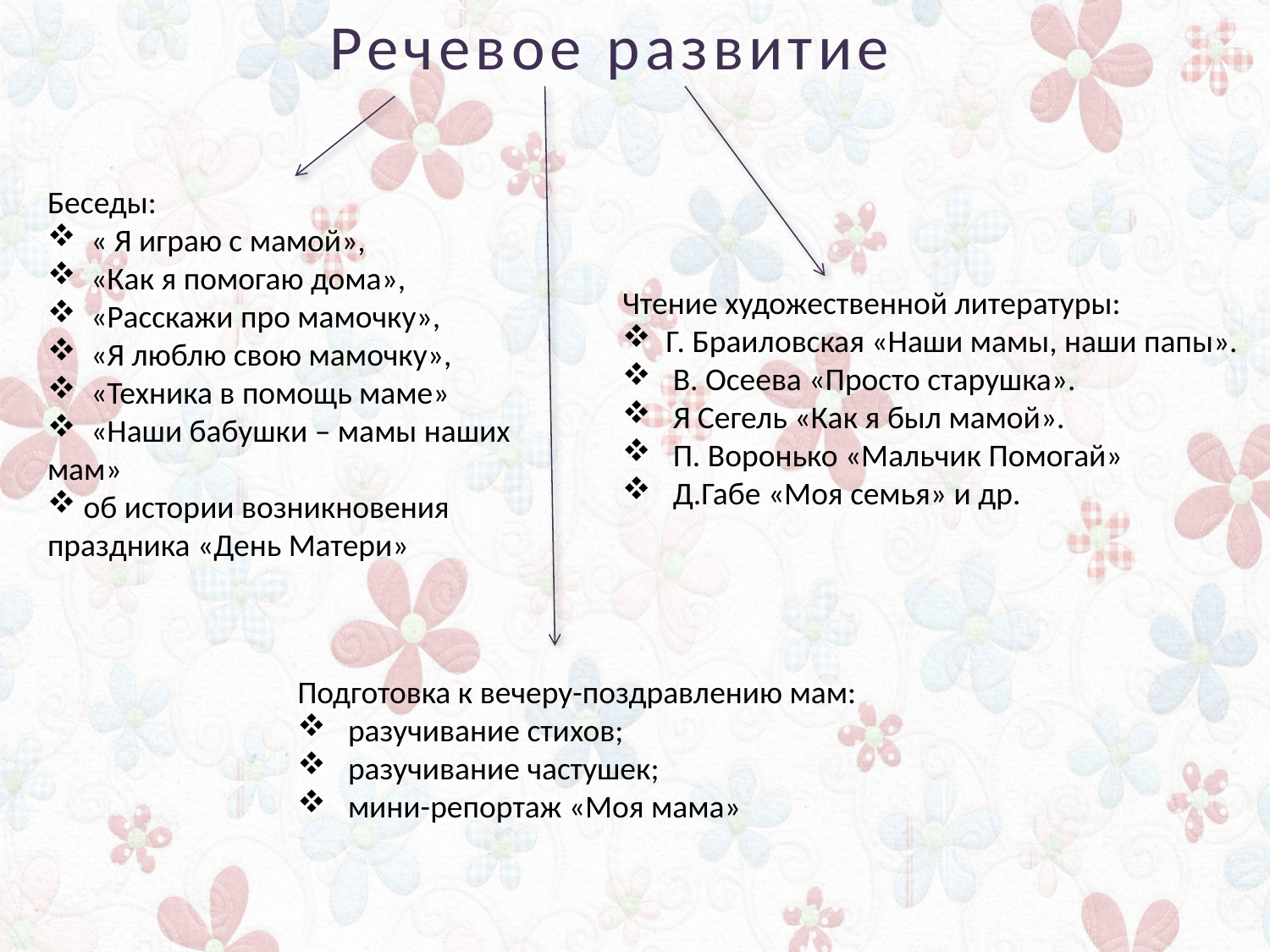

Речевое развитие
Беседы:
  « Я играю с мамой»,
  «Как я помогаю дома»,
  «Расскажи про мамочку»,
  «Я люблю свою мамочку»,
  «Техника в помощь маме»
  «Наши бабушки – мамы наших мам»
 об истории возникновения праздника «День Матери»
Чтение художественной литературы:
  Г. Браиловская «Наши мамы, наши папы».
   В. Осеева «Просто старушка».
   Я Сегель «Как я был мамой».
   П. Воронько «Мальчик Помогай»
   Д.Габе «Моя семья» и др.

Подготовка к вечеру-поздравлению мам:
   разучивание стихов;
   разучивание частушек;
   мини-репортаж «Моя мама»